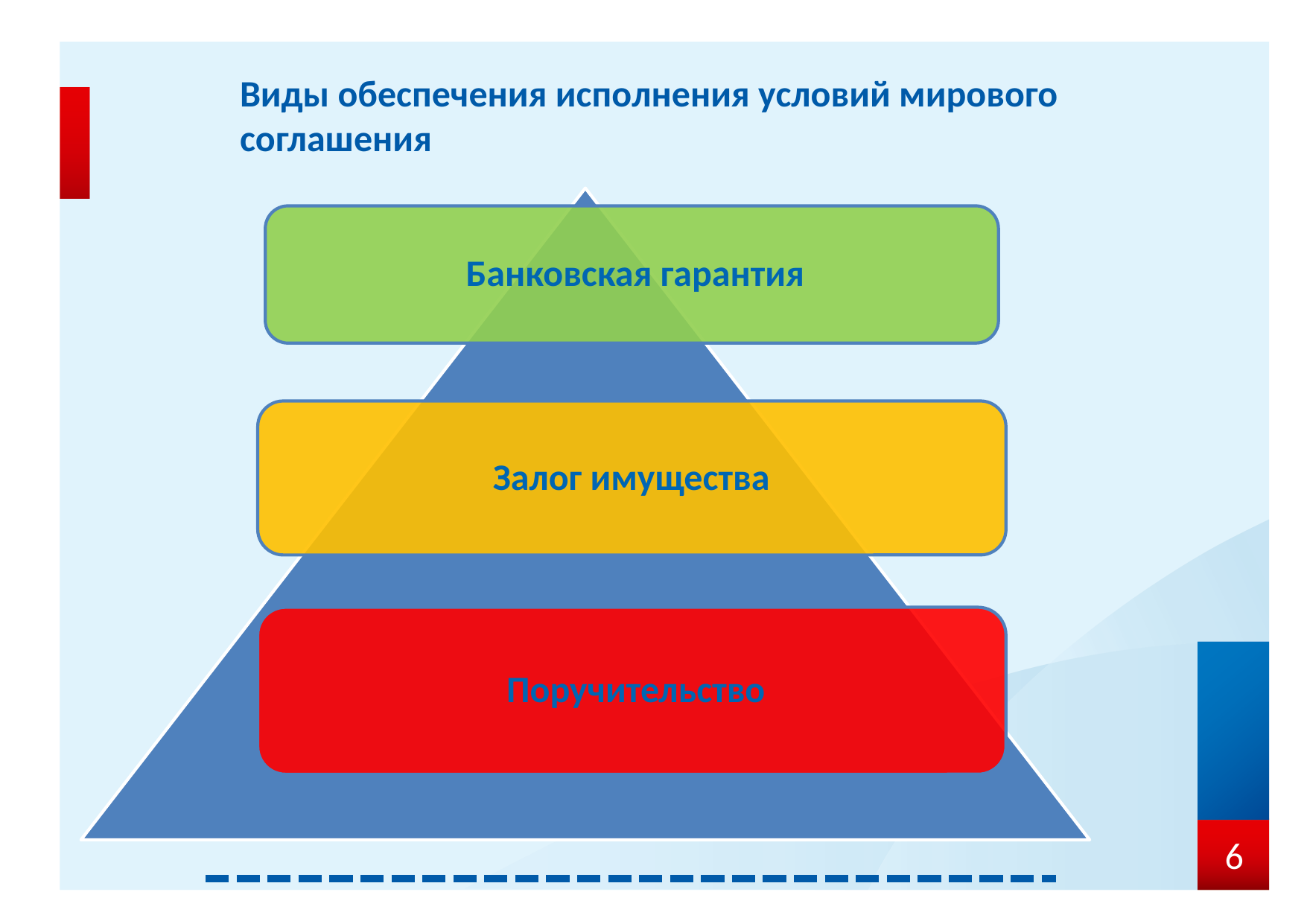

# Виды обеспечения исполнения условий мирового соглашения
Банковская гарантия
Залог имущества
Поручительство
6